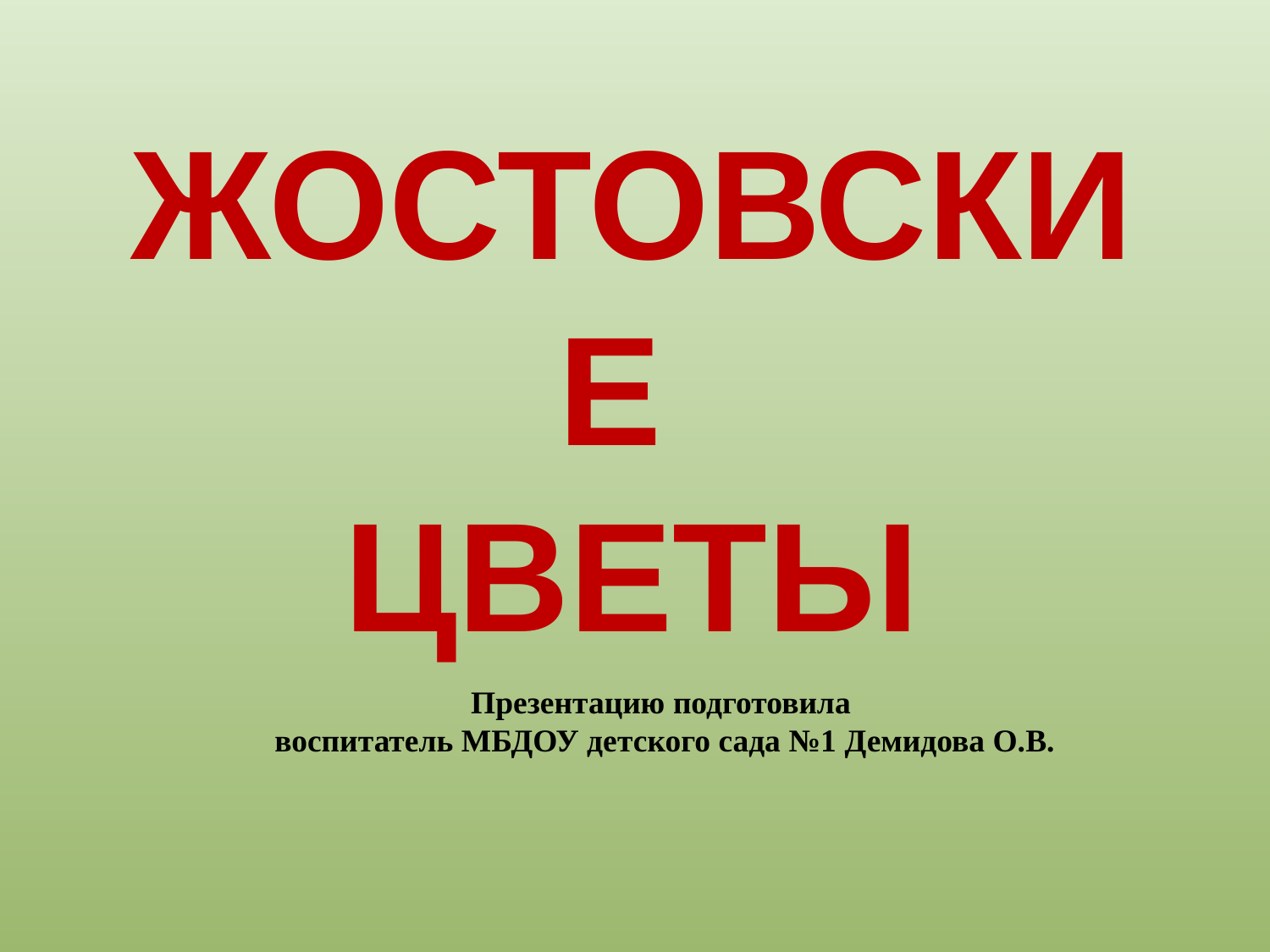

# ЖОСТОВСКИЕ ЦВЕТЫ
Презентацию подготовила
воспитатель МБДОУ детского сада №1 Демидова О.В.